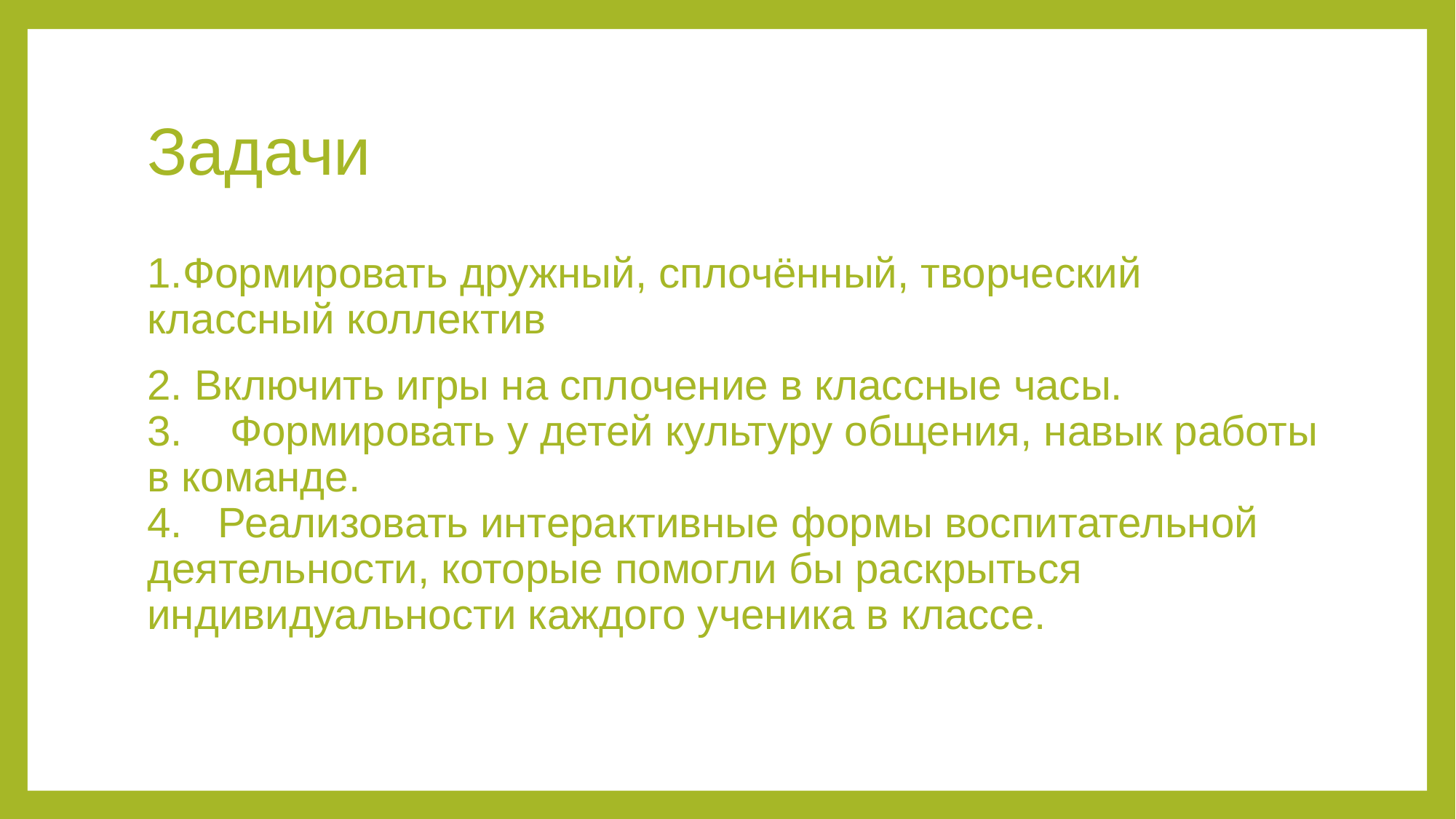

# Задачи
1.Формировать дружный, сплочённый, творческий классный коллектив
2. Включить игры на сплочение в классные часы.
3.    Формировать у детей культуру общения, навык работы в команде.
4.   Реализовать интерактивные формы воспитательной деятельности, которые помогли бы раскрыться индивидуальности каждого ученика в классе.